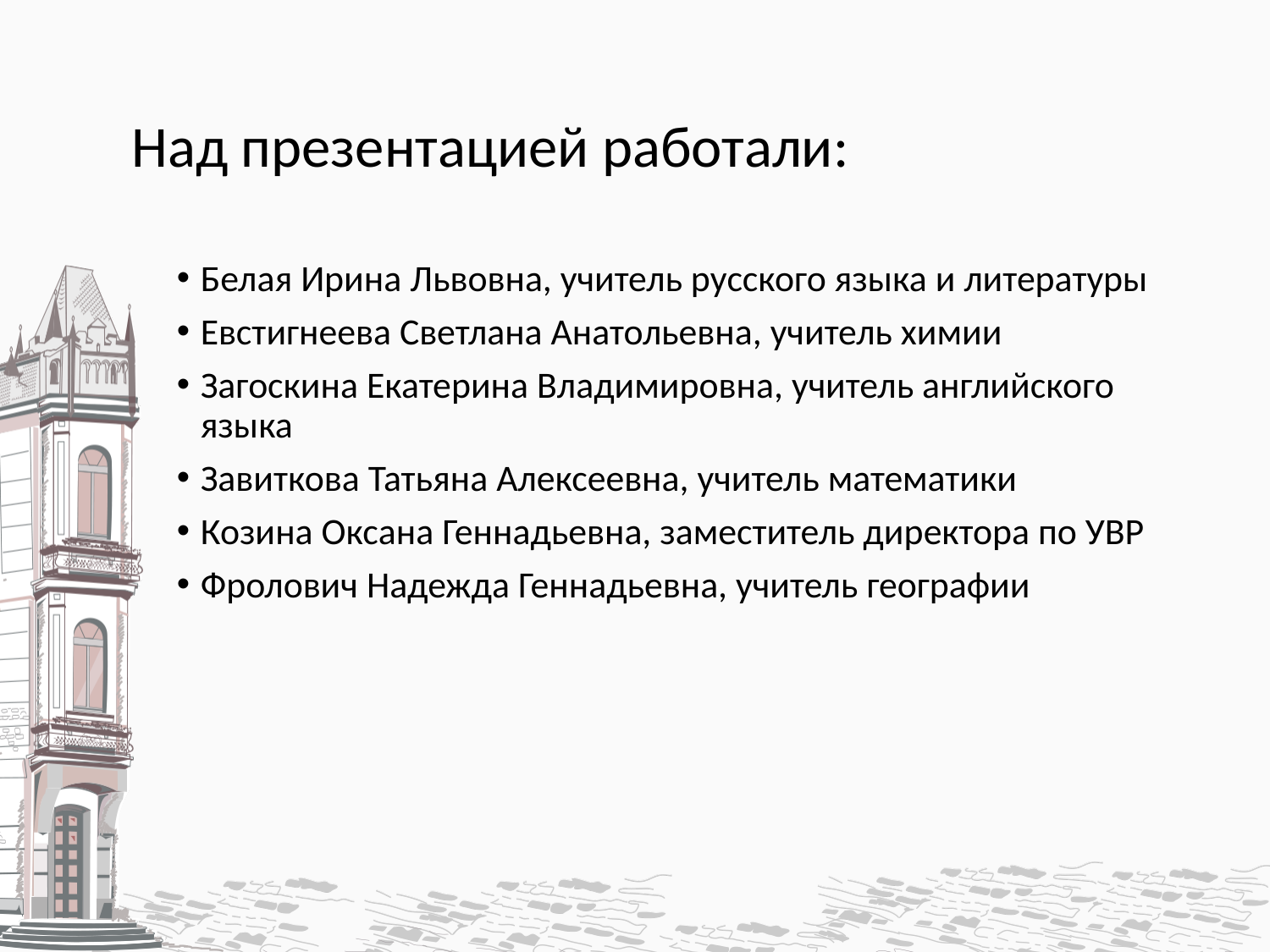

# Над презентацией работали:
Белая Ирина Львовна, учитель русского языка и литературы
Евстигнеева Светлана Анатольевна, учитель химии
Загоскина Екатерина Владимировна, учитель английского языка
Завиткова Татьяна Алексеевна, учитель математики
Козина Оксана Геннадьевна, заместитель директора по УВР
Фролович Надежда Геннадьевна, учитель географии